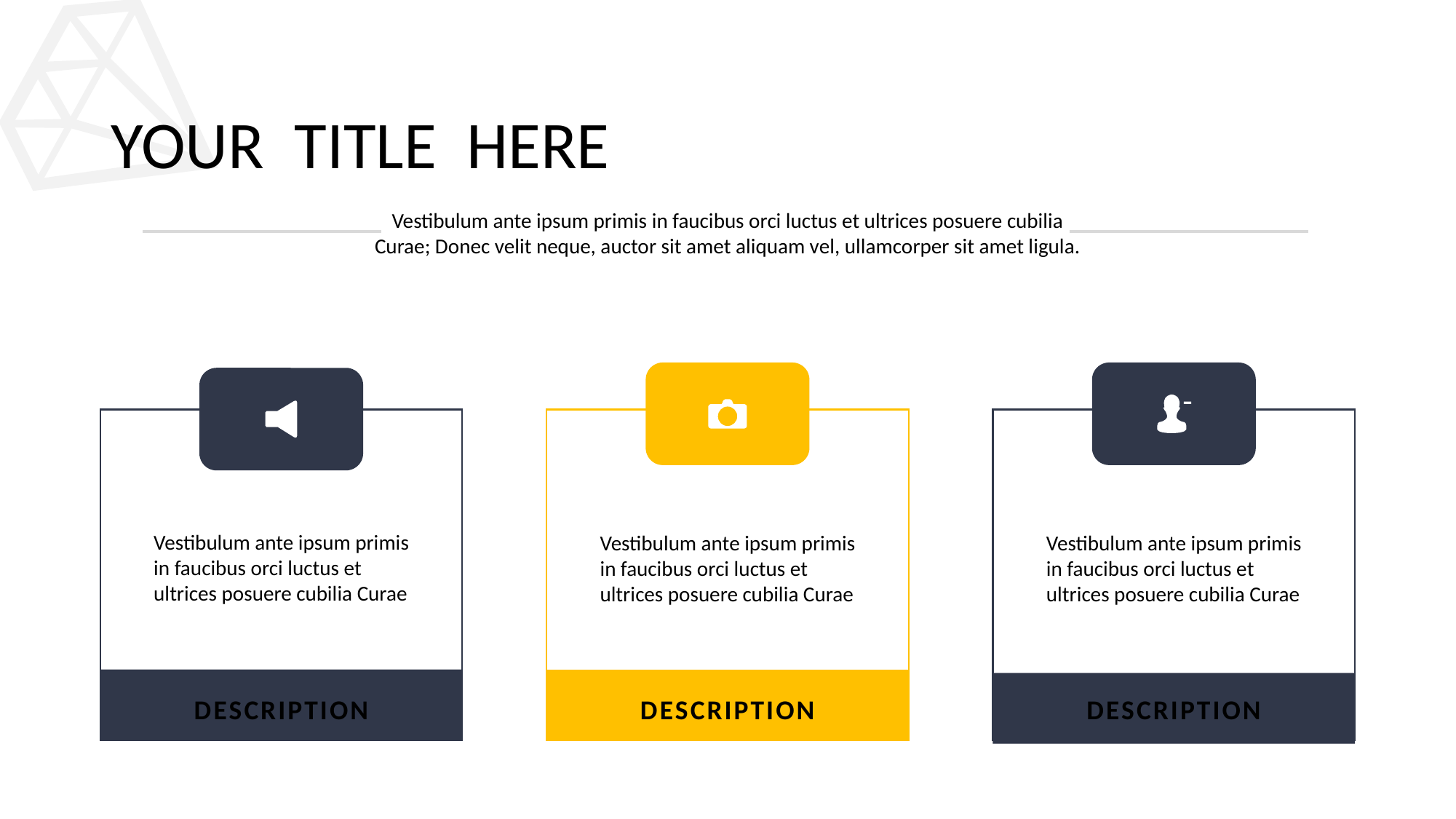

# YOUR  TITLE  HERE
Vestibulum ante ipsum primis in faucibus orci luctus et ultrices posuere cubilia Curae; Donec velit neque, auctor sit amet aliquam vel, ullamcorper sit amet ligula.

Vestibulum ante ipsum primis in faucibus orci luctus et ultrices posuere cubilia Curae
Vestibulum ante ipsum primis in faucibus orci luctus et ultrices posuere cubilia Curae
Vestibulum ante ipsum primis in faucibus orci luctus et ultrices posuere cubilia Curae

DESCRIPTION
DESCRIPTION
DESCRIPTION